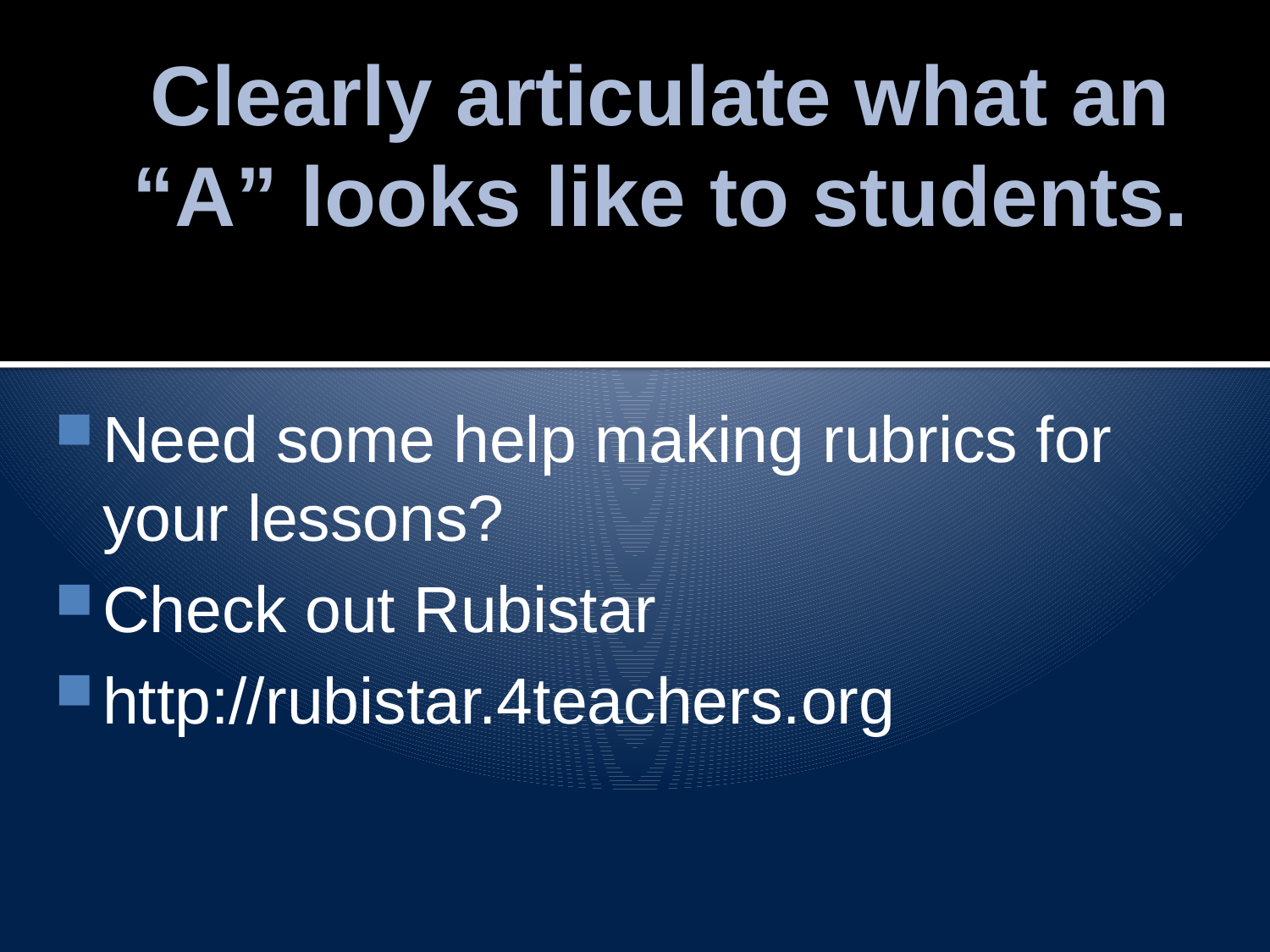

# Clearly articulate what an “A” looks like to students.

Need some help making rubrics for your lessons?
Check out Rubistar
http://rubistar.4teachers.org